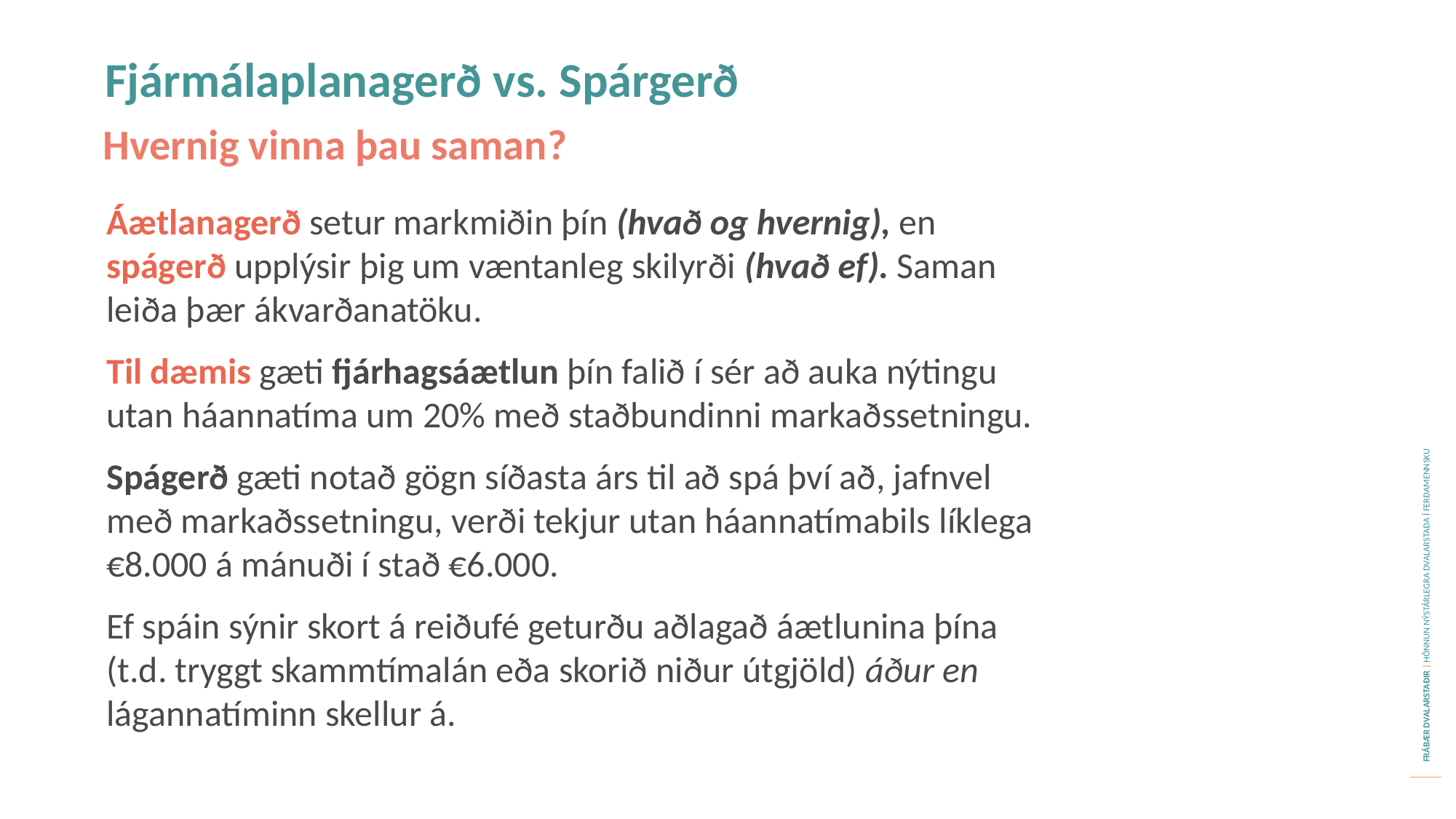

Fjármálaplanagerð vs. Spárgerð

Hvernig vinna þau saman?
Áætlanagerð setur markmiðin þín (hvað og hvernig), en spágerð upplýsir þig um væntanleg skilyrði (hvað ef). Saman leiða þær ákvarðanatöku.
Til dæmis gæti fjárhagsáætlun þín falið í sér að auka nýtingu utan háannatíma um 20% með staðbundinni markaðssetningu.
Spágerð gæti notað gögn síðasta árs til að spá því að, jafnvel með markaðssetningu, verði tekjur utan háannatímabils líklega €8.000 á mánuði í stað €6.000.
Ef spáin sýnir skort á reiðufé geturðu aðlagað áætlunina þína (t.d. tryggt skammtímalán eða skorið niður útgjöld) áður en lágannatíminn skellur á.